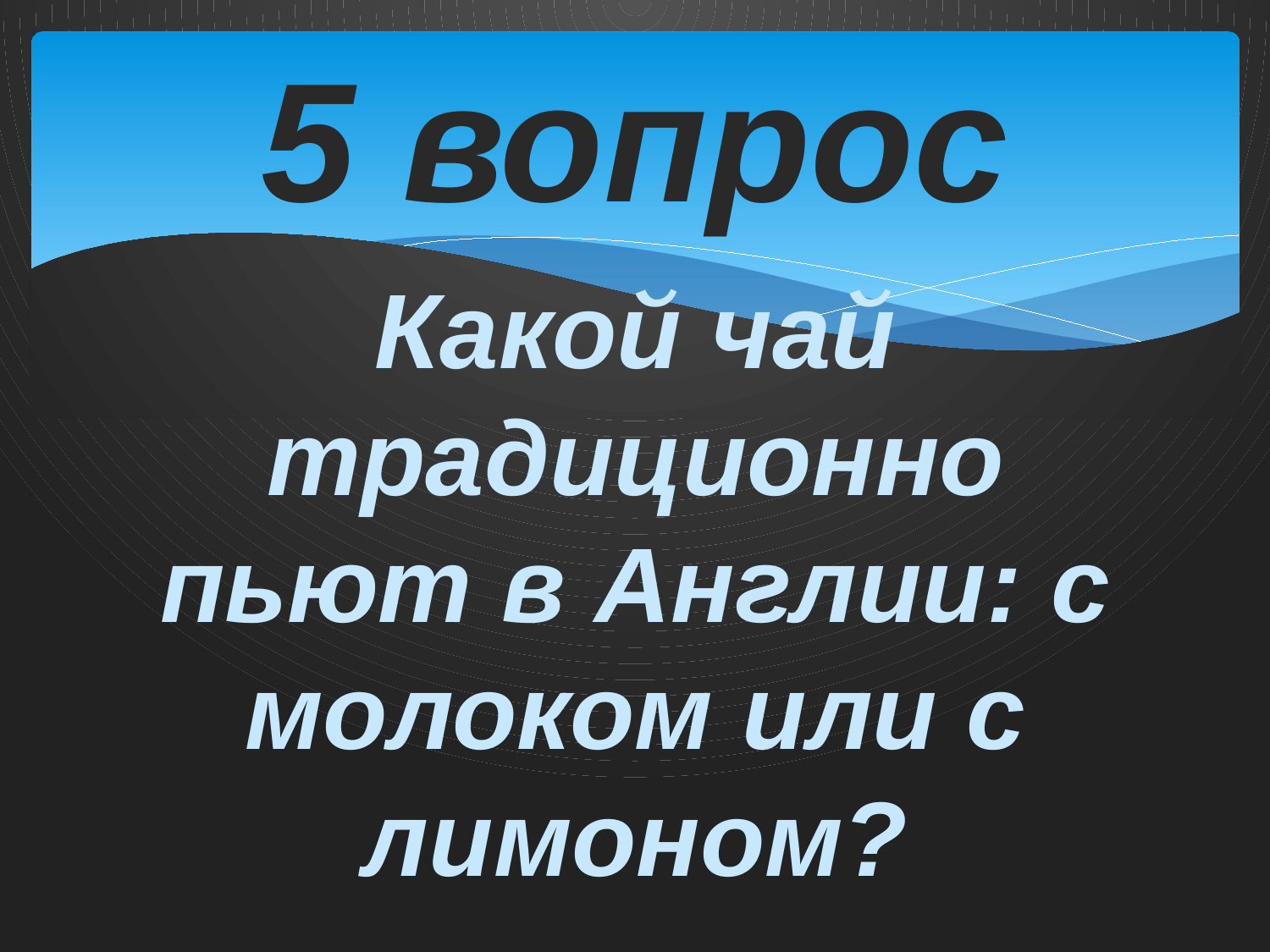

# 5 вопрос
Какой чай традиционно пьют в Англии: с молоком или с лимоном?